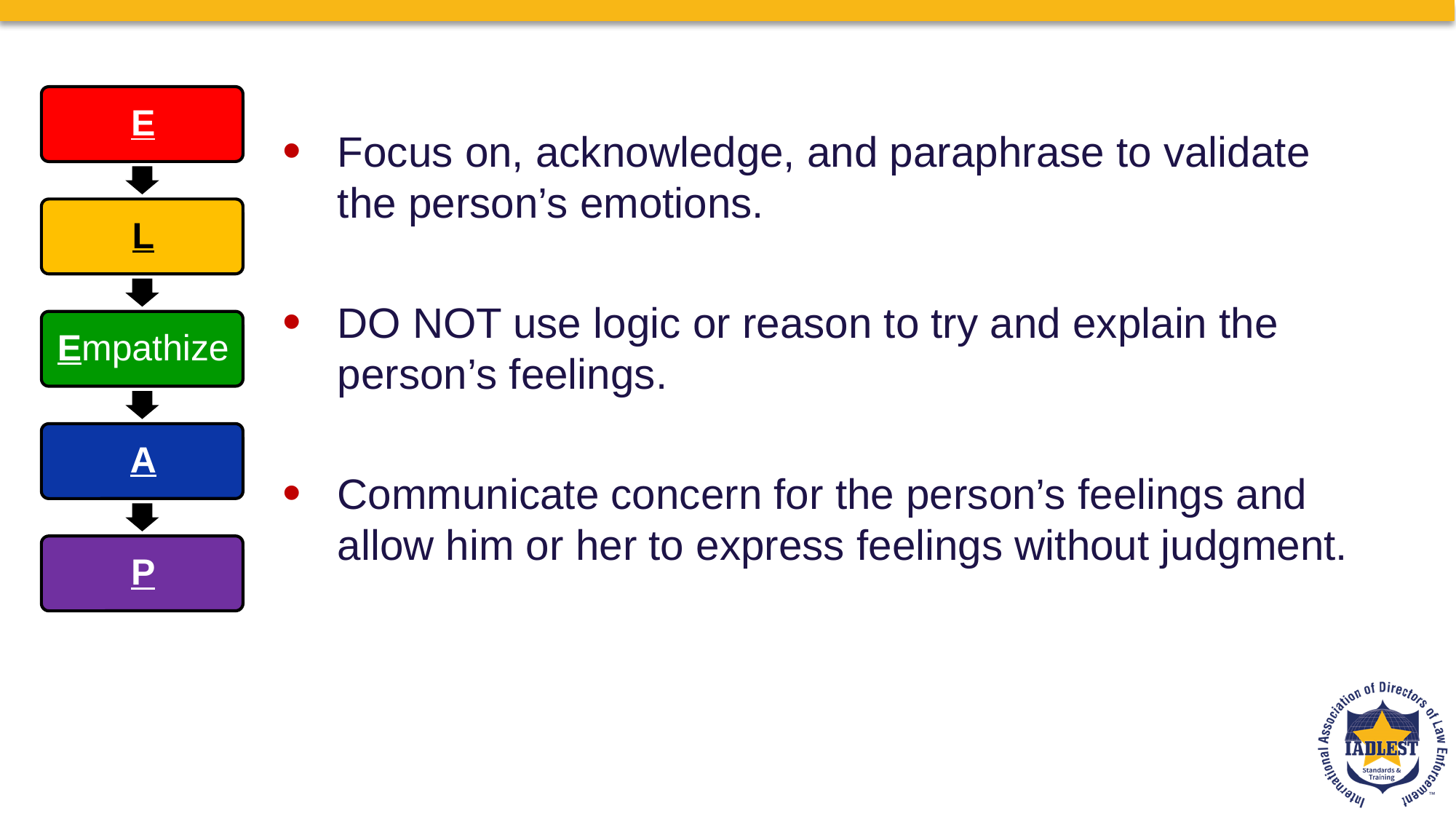

E

L

Empathize

A

P
Focus on, acknowledge, and paraphrase to validate the person’s emotions.

DO NOT use logic or reason to try and explain the person’s feelings.

Communicate concern for the person’s feelings and allow him or her to express feelings without judgment.